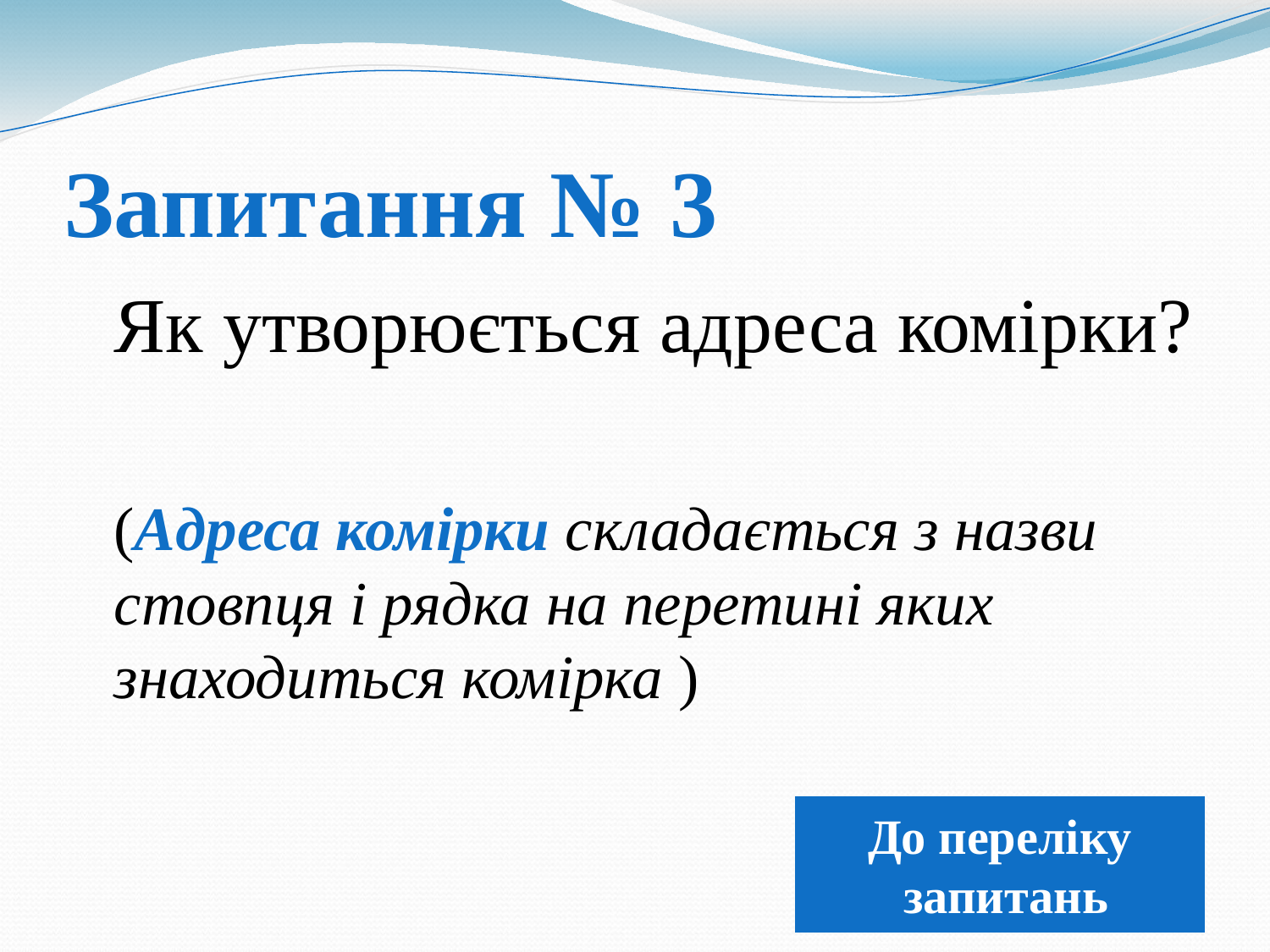

# Запитання № 3
	Як утворюється адреса комірки?

	(Адреса комірки складається з назви стовпця і рядка на перетині яких знаходиться комірка )
До переліку
 запитань